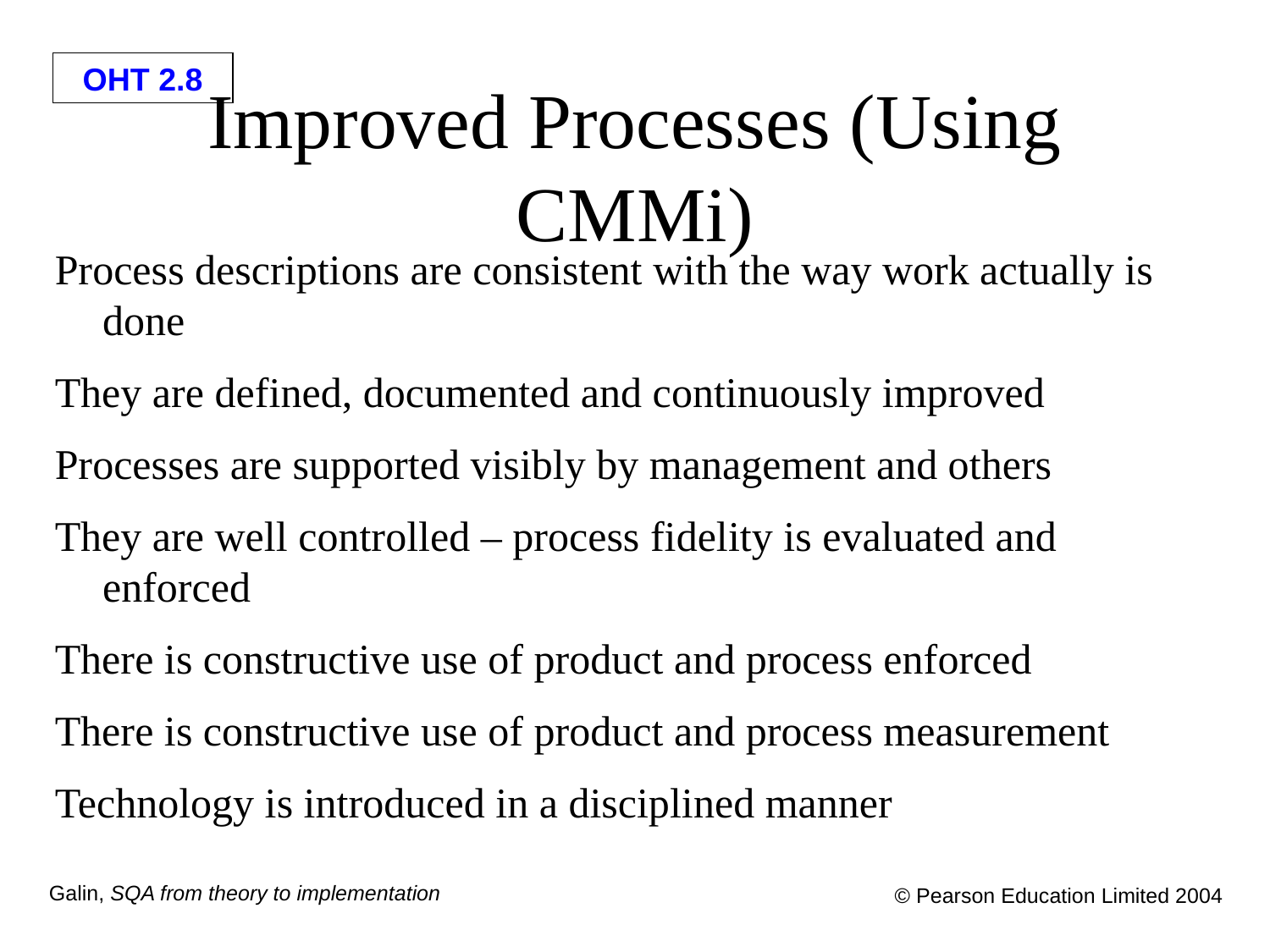

# Improved Processes (Using CMMi)
Process descriptions are consistent with the way work actually is done
They are defined, documented and continuously improved
Processes are supported visibly by management and others
They are well controlled – process fidelity is evaluated and enforced
There is constructive use of product and process enforced
There is constructive use of product and process measurement
Technology is introduced in a disciplined manner